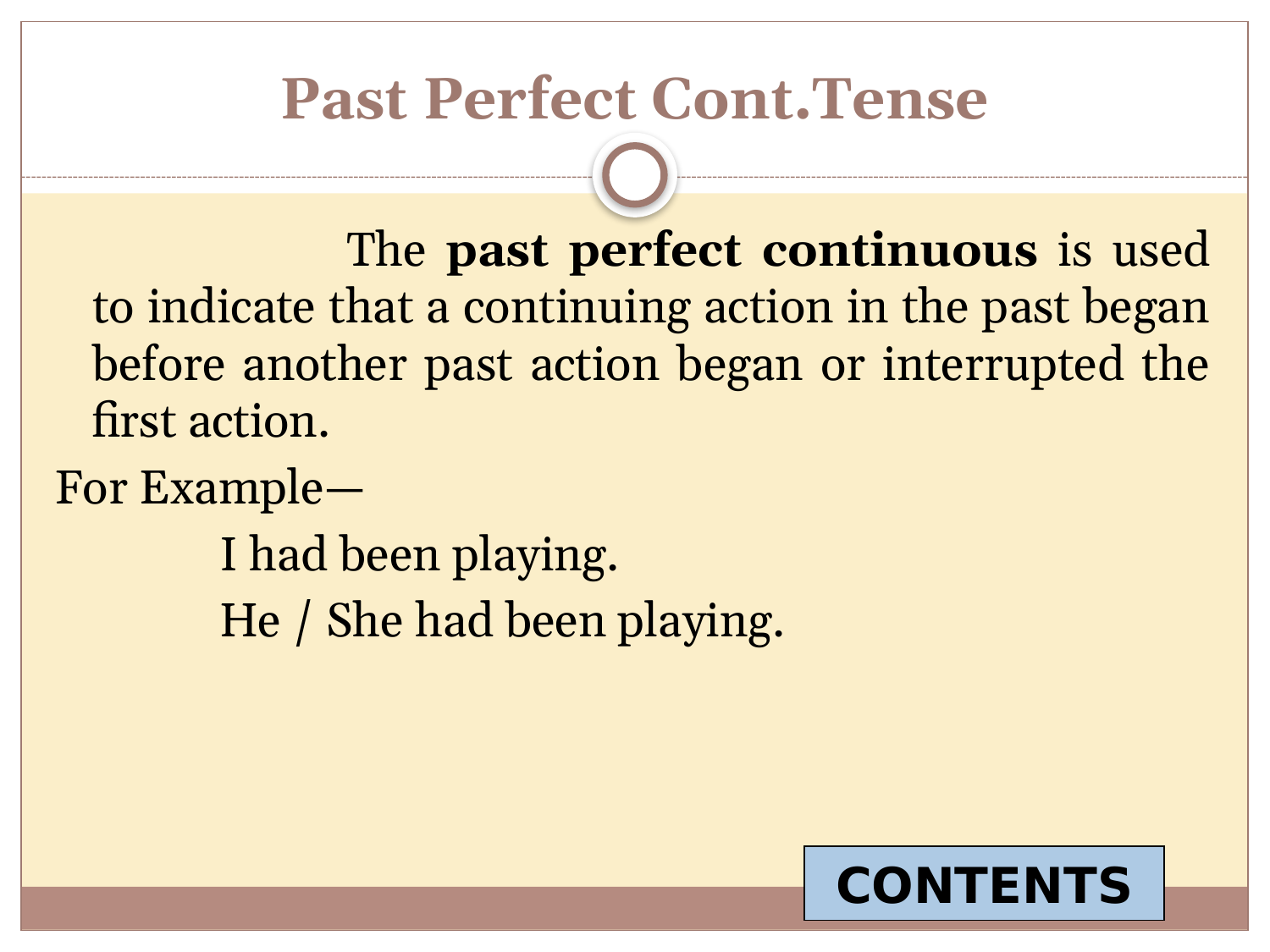

# Past Perfect Cont.Tense
			The past perfect continuous is used to indicate that a continuing action in the past began before another past action began or interrupted the first action.
For Example—
		I had been playing.
		He / She had been playing.

CONTENTS